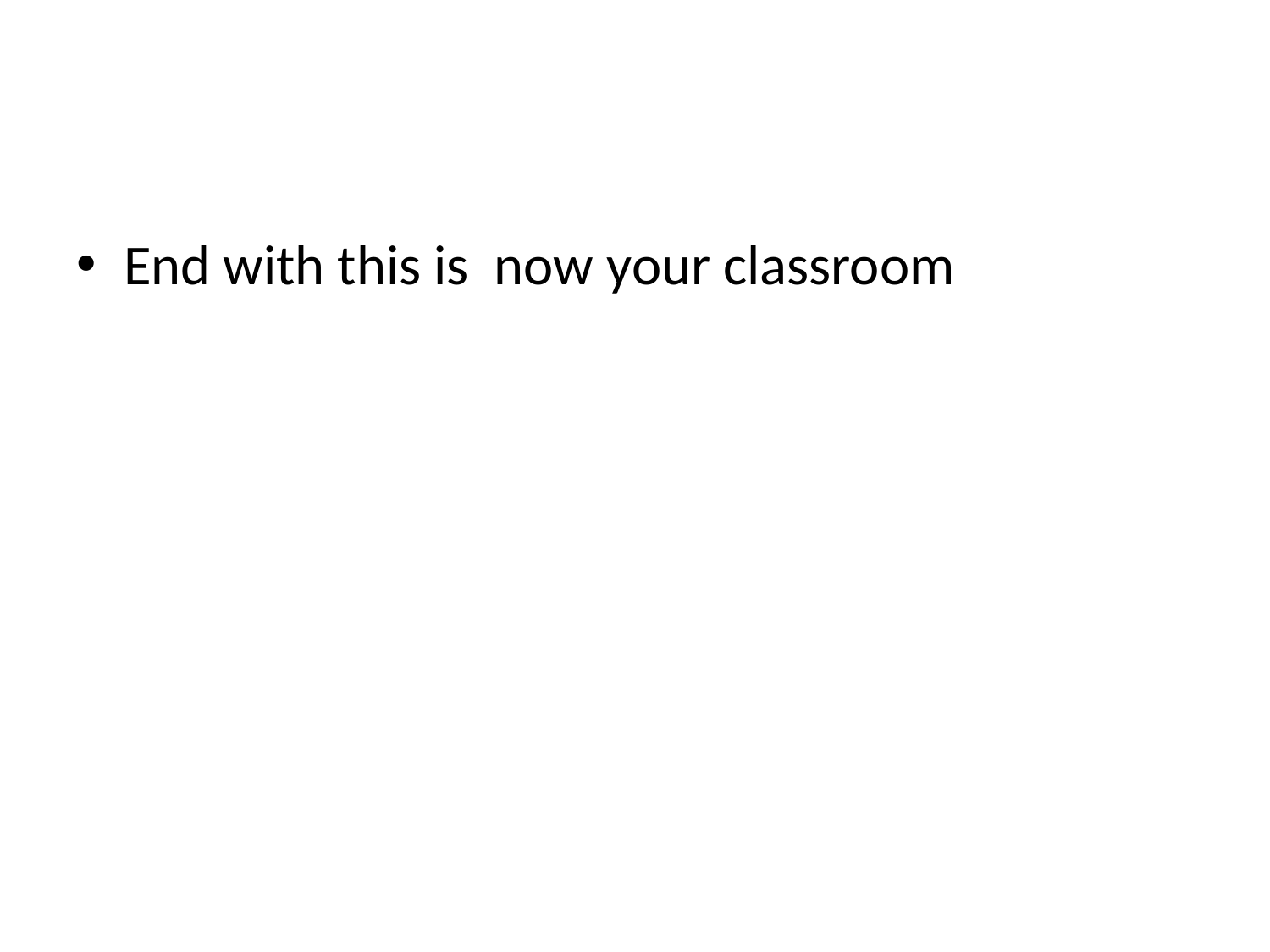

#
End with this is  now your classroom